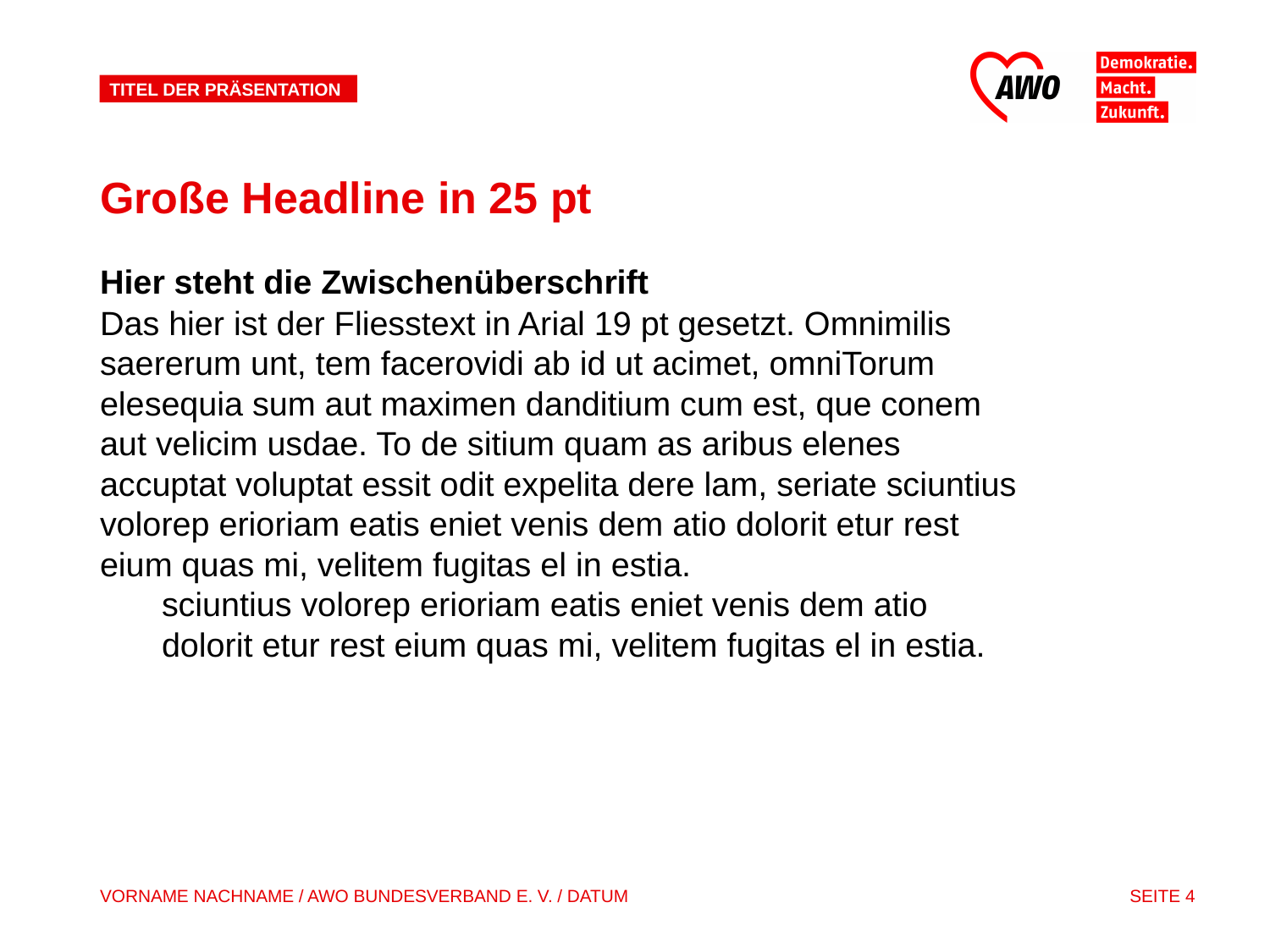

Titel der Präsentation
# Große Headline in 25 pt
Hier steht die Zwischenüberschrift
Das hier ist der Fliesstext in Arial 19 pt gesetzt. Omnimilis
saererum unt, tem facerovidi ab id ut acimet, omniTorum
elesequia sum aut maximen danditium cum est, que conem
aut velicim usdae. To de sitium quam as aribus elenes
accuptat voluptat essit odit expelita dere lam, seriate sciuntius
volorep erioriam eatis eniet venis dem atio dolorit etur rest
eium quas mi, velitem fugitas el in estia.
sciuntius volorep erioriam eatis eniet venis dem atio
dolorit etur rest eium quas mi, velitem fugitas el in estia.
VORNAME NACHNAME / AWO BUNDESVERBAND E. V. / DATUM
SEITE 4